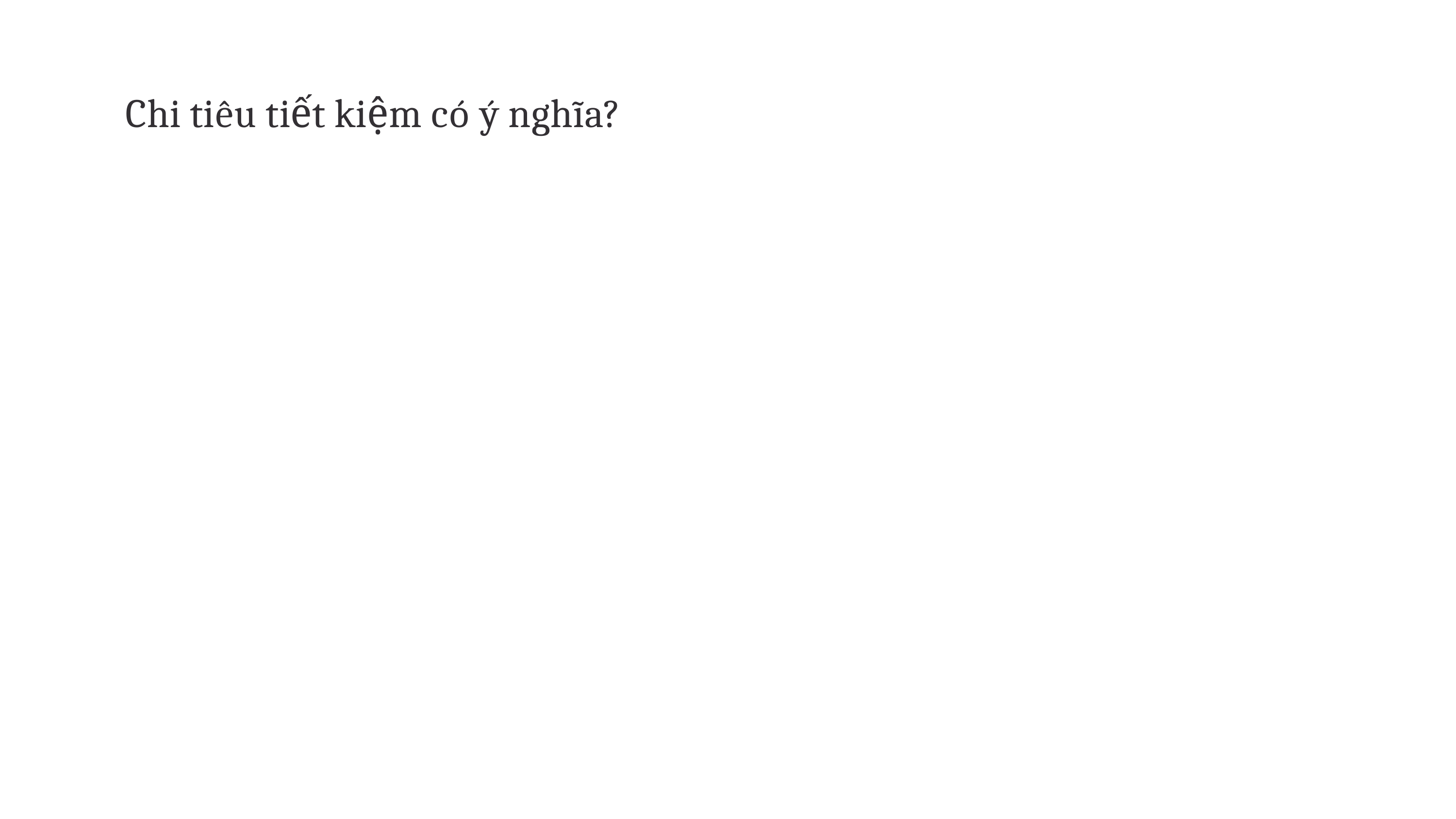

Chi tiêu tiết kiệm có ý nghĩa?